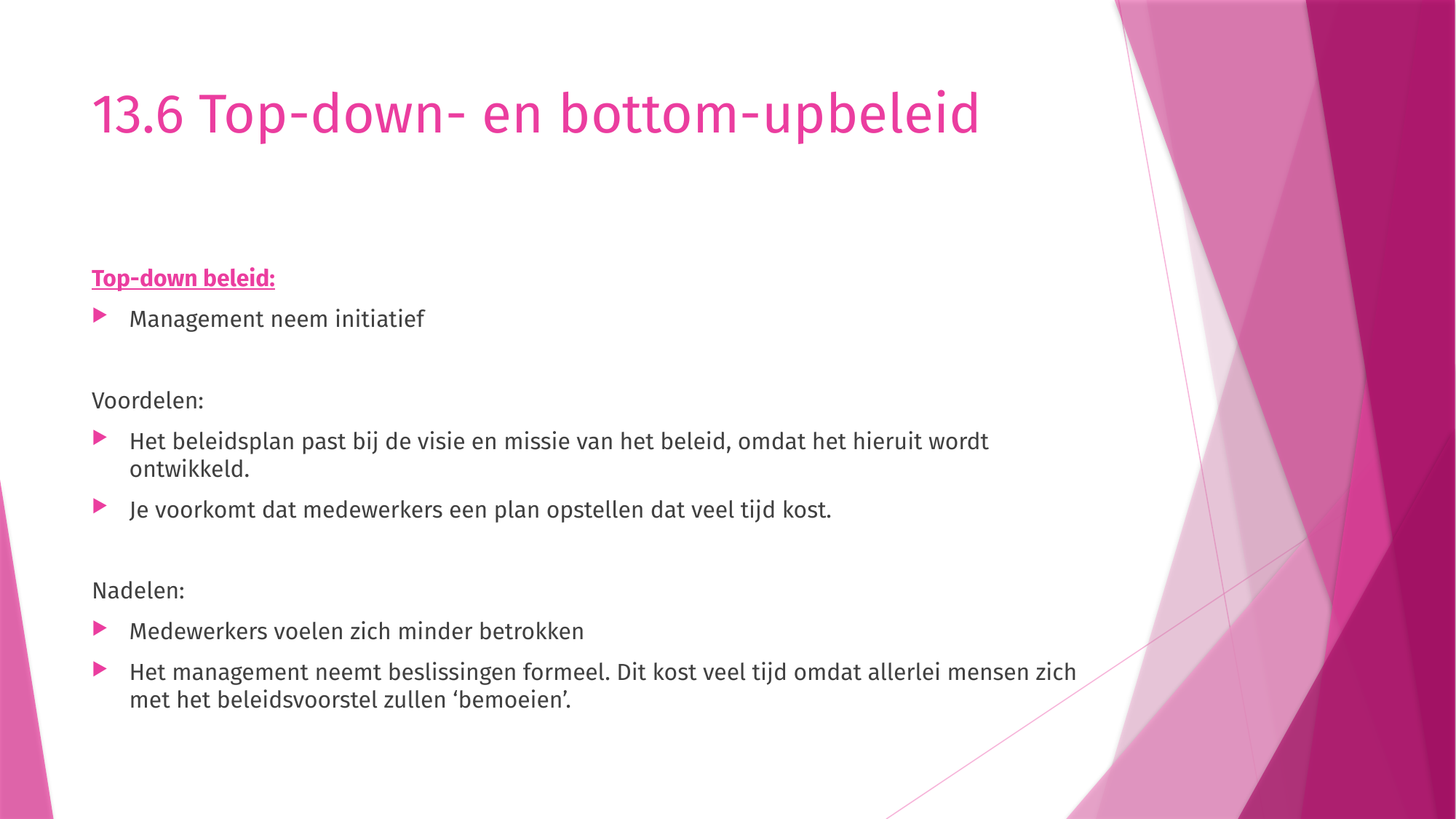

# 13.6 Top-down- en bottom-upbeleid
Top-down beleid:
Management neem initiatief

Voordelen:
Het beleidsplan past bij de visie en missie van het beleid, omdat het hieruit wordt ontwikkeld.
Je voorkomt dat medewerkers een plan opstellen dat veel tijd kost.

Nadelen:
Medewerkers voelen zich minder betrokken
Het management neemt beslissingen formeel. Dit kost veel tijd omdat allerlei mensen zich met het beleidsvoorstel zullen ‘bemoeien’.